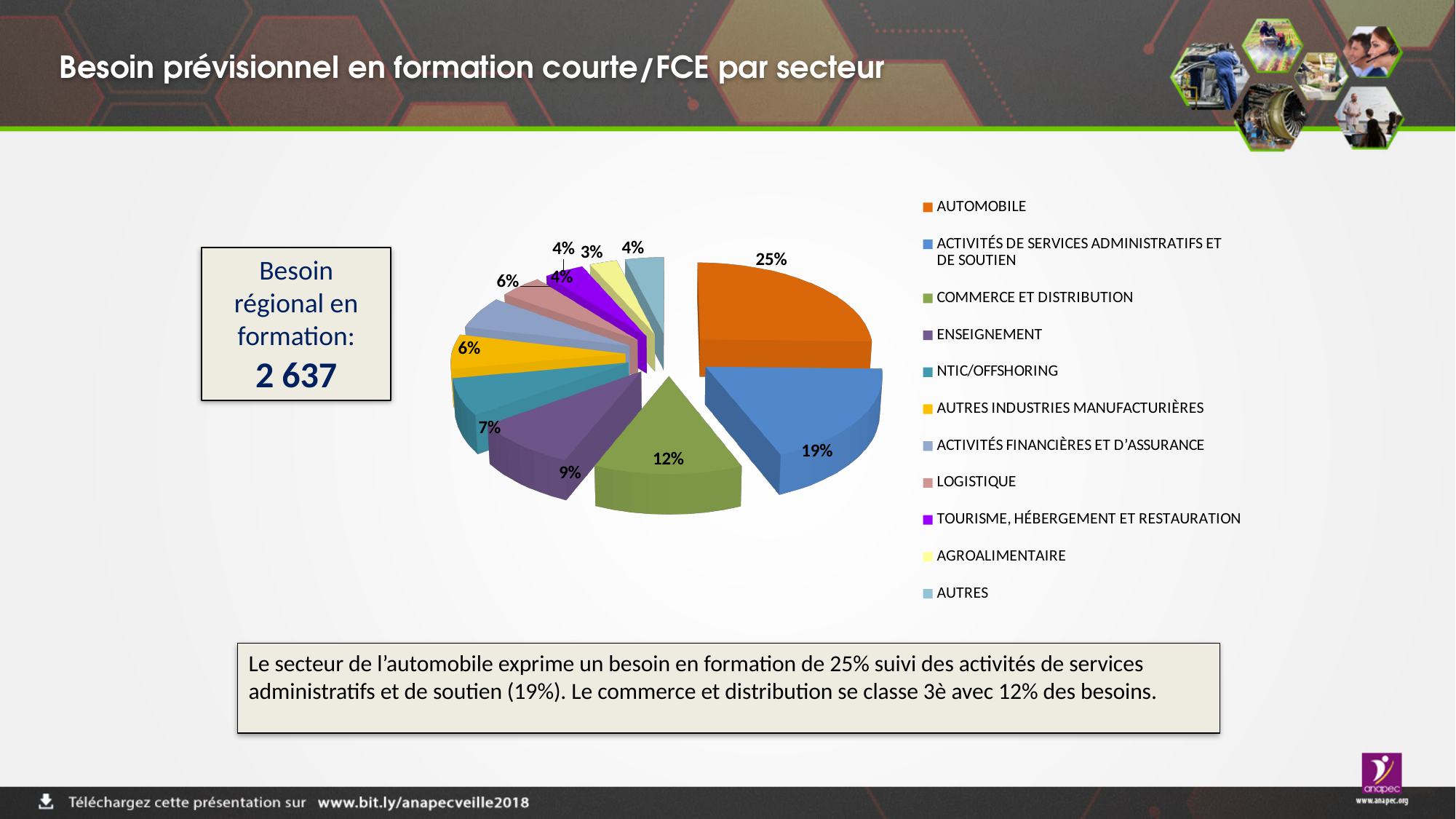

Besoin prévisionnel en formation courte/FCE par secteur

[unsupported chart]

Besoin régional en formation:
2 637
Le secteur de l’automobile exprime un besoin en formation de 25% suivi des activités de services administratifs et de soutien (19%). Le commerce et distribution se classe 3è avec 12% des besoins.